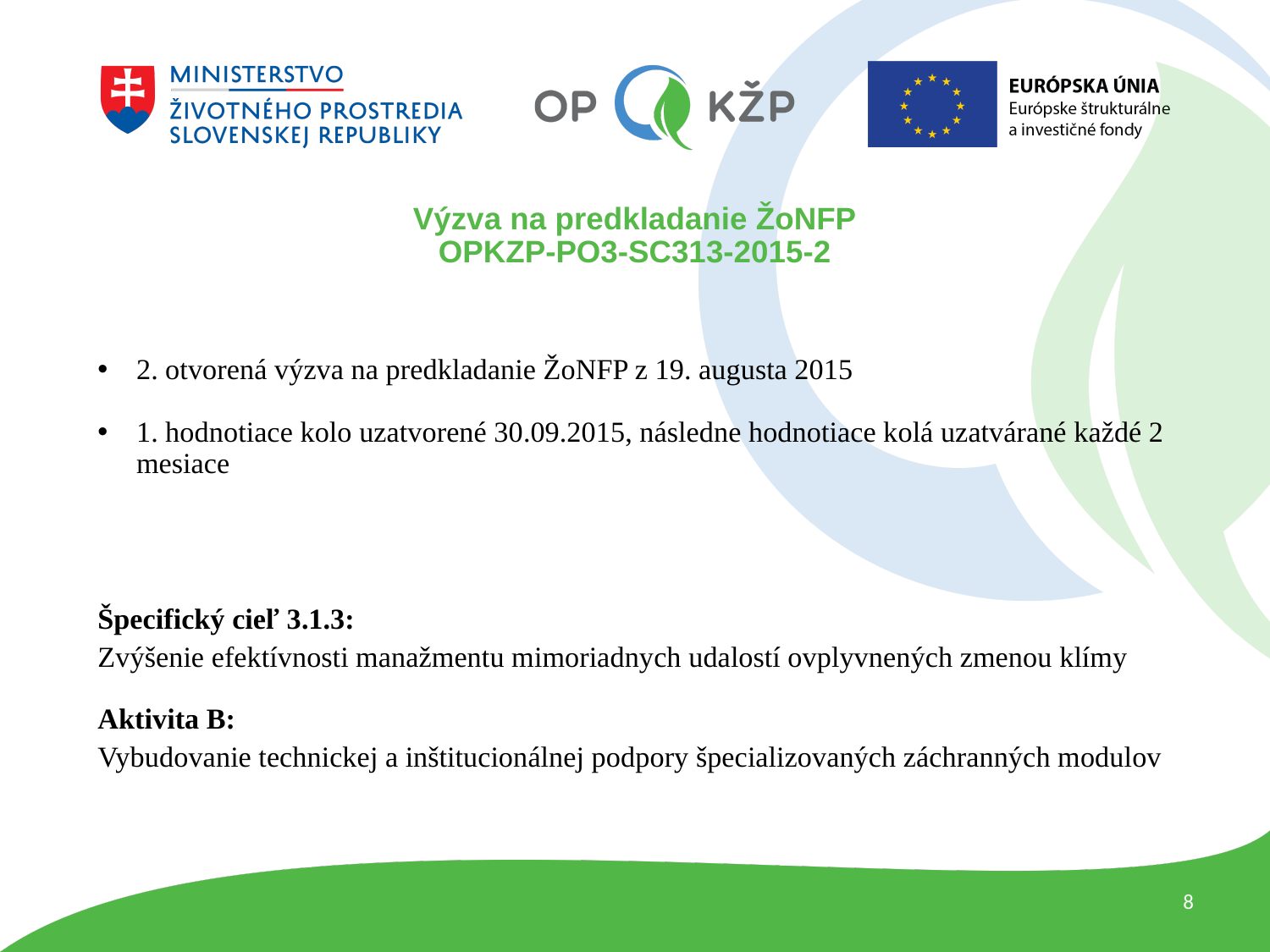

# Výzva na predkladanie ŽoNFP OPKZP-PO3-SC313-2015-2

2. otvorená výzva na predkladanie ŽoNFP z 19. augusta 2015

1. hodnotiace kolo uzatvorené 30.09.2015, následne hodnotiace kolá uzatvárané každé 2 mesiace

Špecifický cieľ 3.1.3:
Zvýšenie efektívnosti manažmentu mimoriadnych udalostí ovplyvnených zmenou klímy

Aktivita B:
Vybudovanie technickej a inštitucionálnej podpory špecializovaných záchranných modulov

8